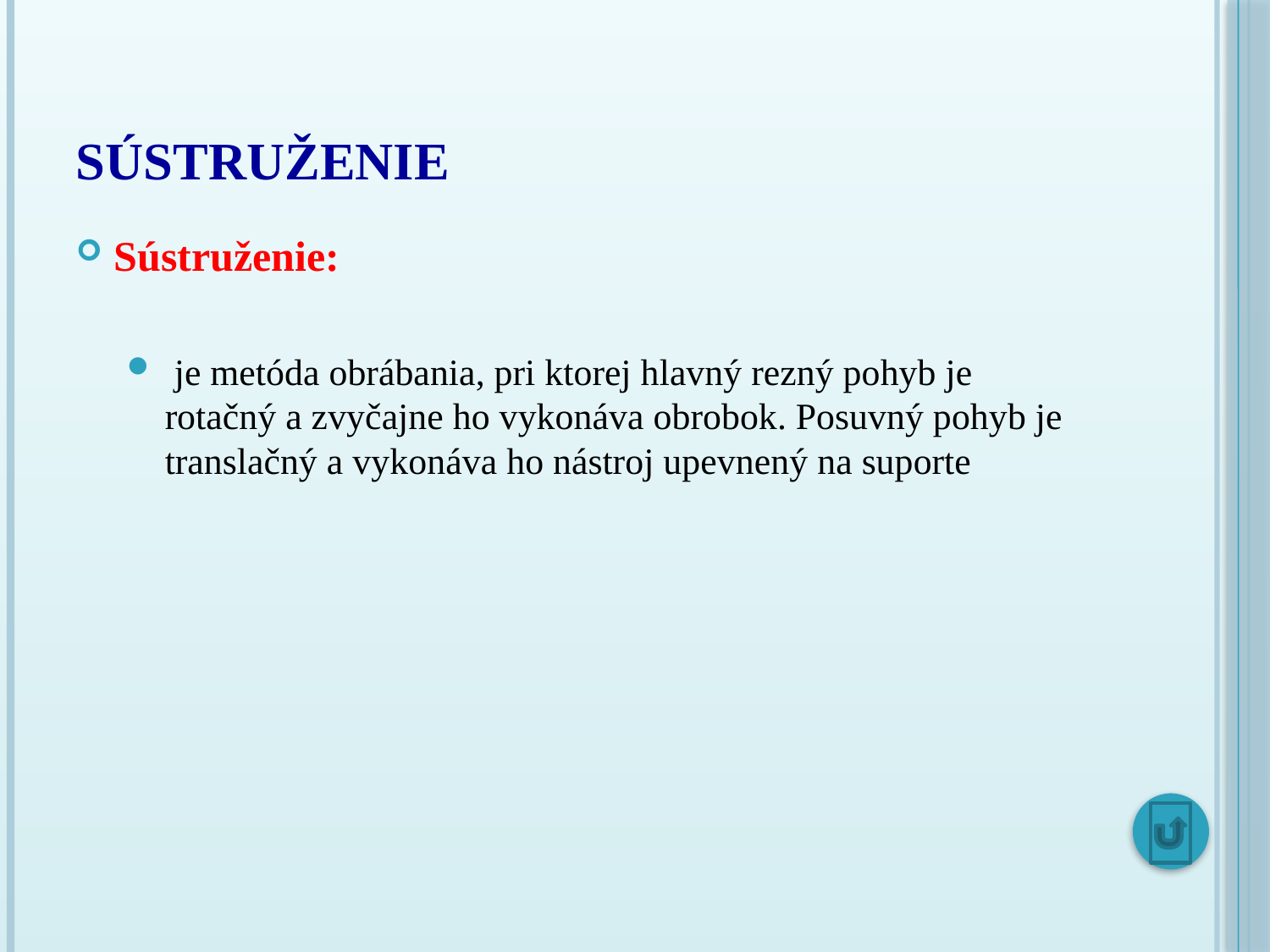

# Sústruženie
Sústruženie:

 je metóda obrábania, pri ktorej hlavný rezný pohyb je rotačný a zvyčajne ho vykonáva obrobok. Posuvný pohyb je translačný a vykonáva ho nástroj upevnený na suporte